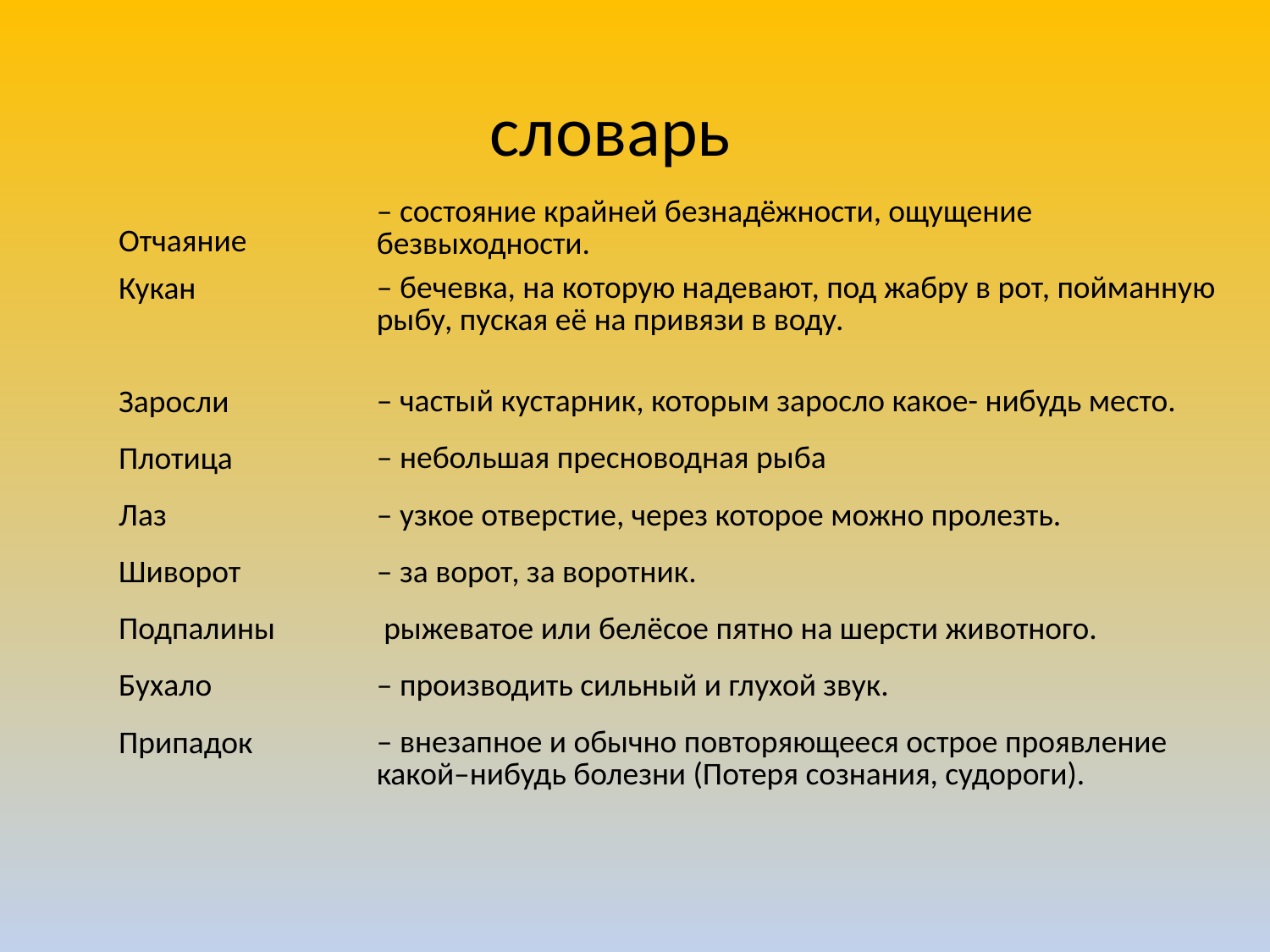

словарь
| – состояние крайней безнадёжности, ощущение безвыходности. |
| --- |
| – бечевка, на которую надевают, под жабру в рот, пойманную рыбу, пуская её на привязи в воду. |
| – частый кустарник, которым заросло какое- нибудь место. |
| – небольшая пресноводная рыба |
| – узкое отверстие, через которое можно пролезть. |
| – за ворот, за воротник. |
| рыжеватое или белёсое пятно на шерсти животного. |
| – производить сильный и глухой звук. |
| – внезапное и обычно повторяющееся острое проявление какой–нибудь болезни (Потеря сознания, судороги). |
| Отчаяние |
| --- |
| Кукан |
| Заросли |
| Плотица |
| Лаз |
| Шиворот |
| Подпалины |
| Бухало |
| Припадок |